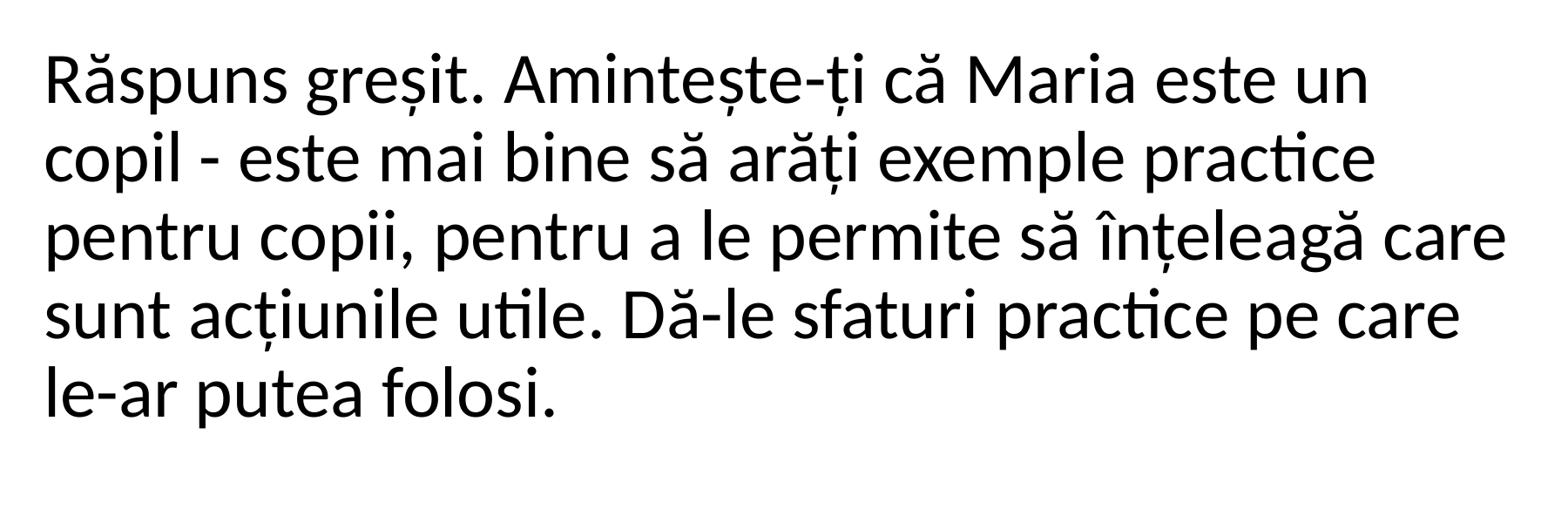

Răspuns greșit. Amintește-ți că Maria este un copil - este mai bine să arăți exemple practice pentru copii, pentru a le permite să înțeleagă care sunt acțiunile utile. Dă-le sfaturi practice pe care le-ar putea folosi.